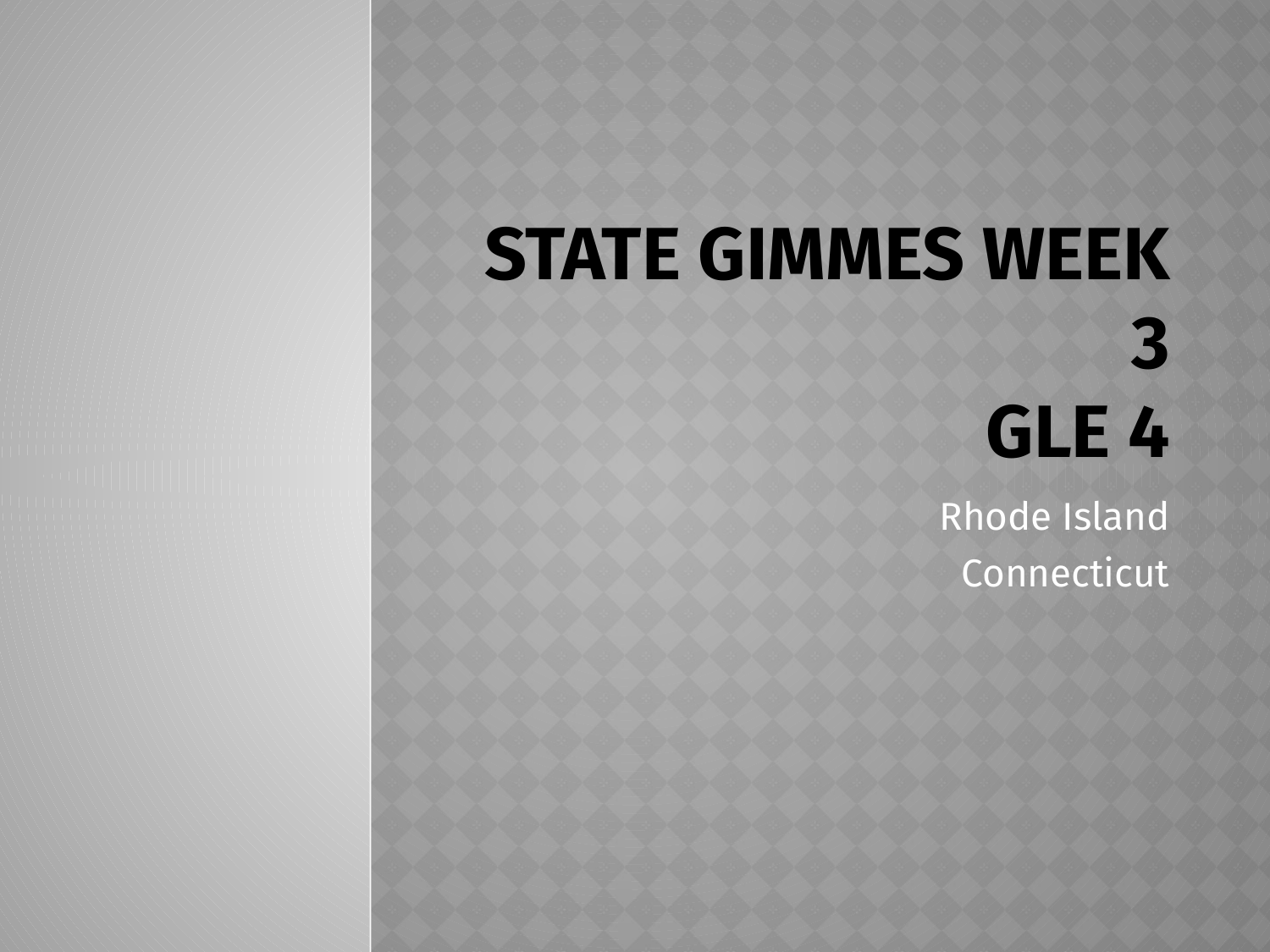

# State Gimmes Week 3 GLE 4
Rhode Island
Connecticut